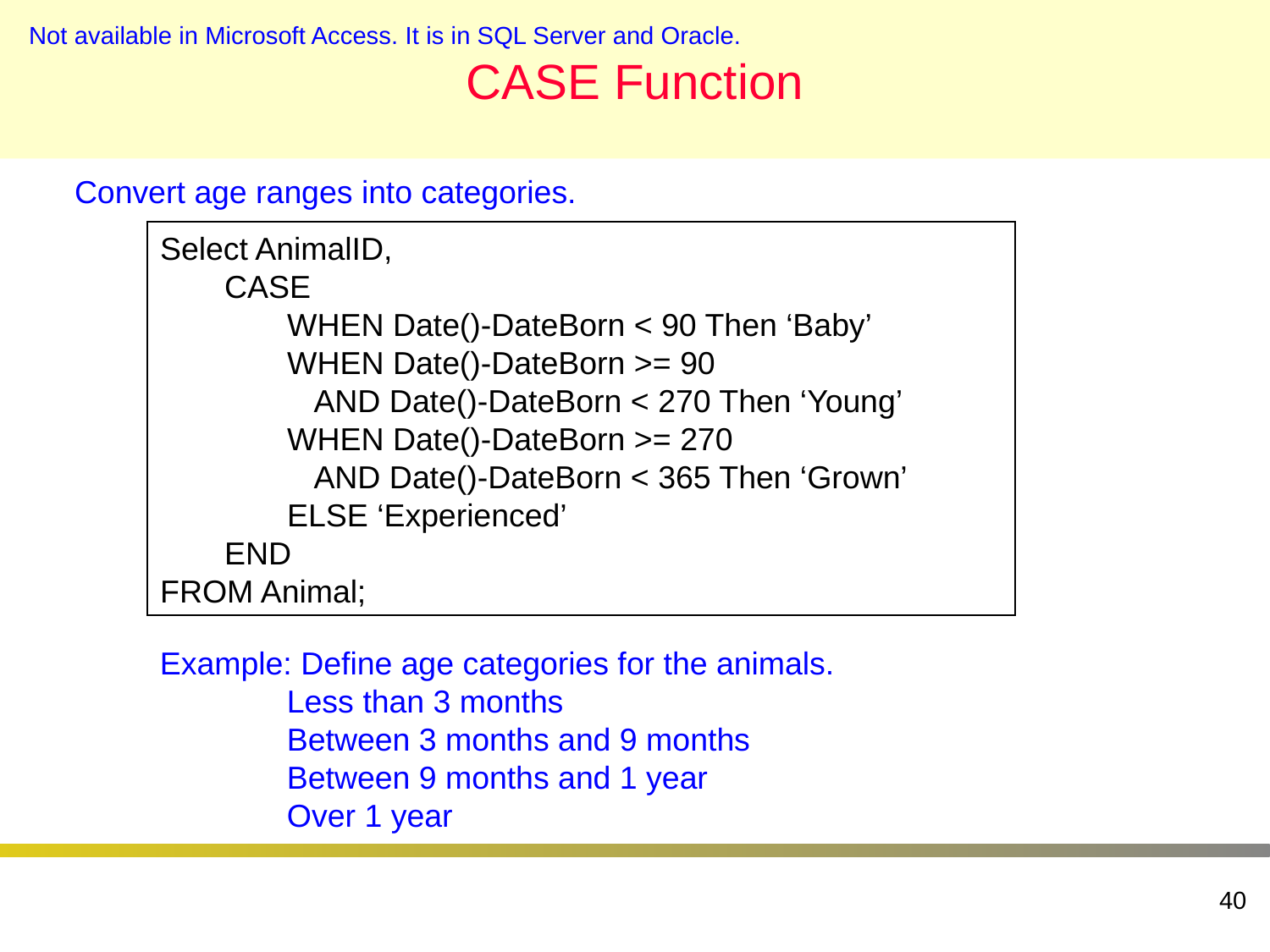

# CASE Function
Not available in Microsoft Access. It is in SQL Server and Oracle.
Convert age ranges into categories.
Select AnimalID,
	CASE
		WHEN Date()-DateBorn < 90 Then ‘Baby’
		WHEN Date()-DateBorn >= 90
		   AND Date()-DateBorn < 270 Then ‘Young’
		WHEN Date()-DateBorn >= 270
		   AND Date()-DateBorn < 365 Then ‘Grown’
		ELSE ‘Experienced’
	END
FROM Animal;
Example: Define age categories for the animals.
	Less than 3 months
	Between 3 months and 9 months
	Between 9 months and 1 year
	Over 1 year
40